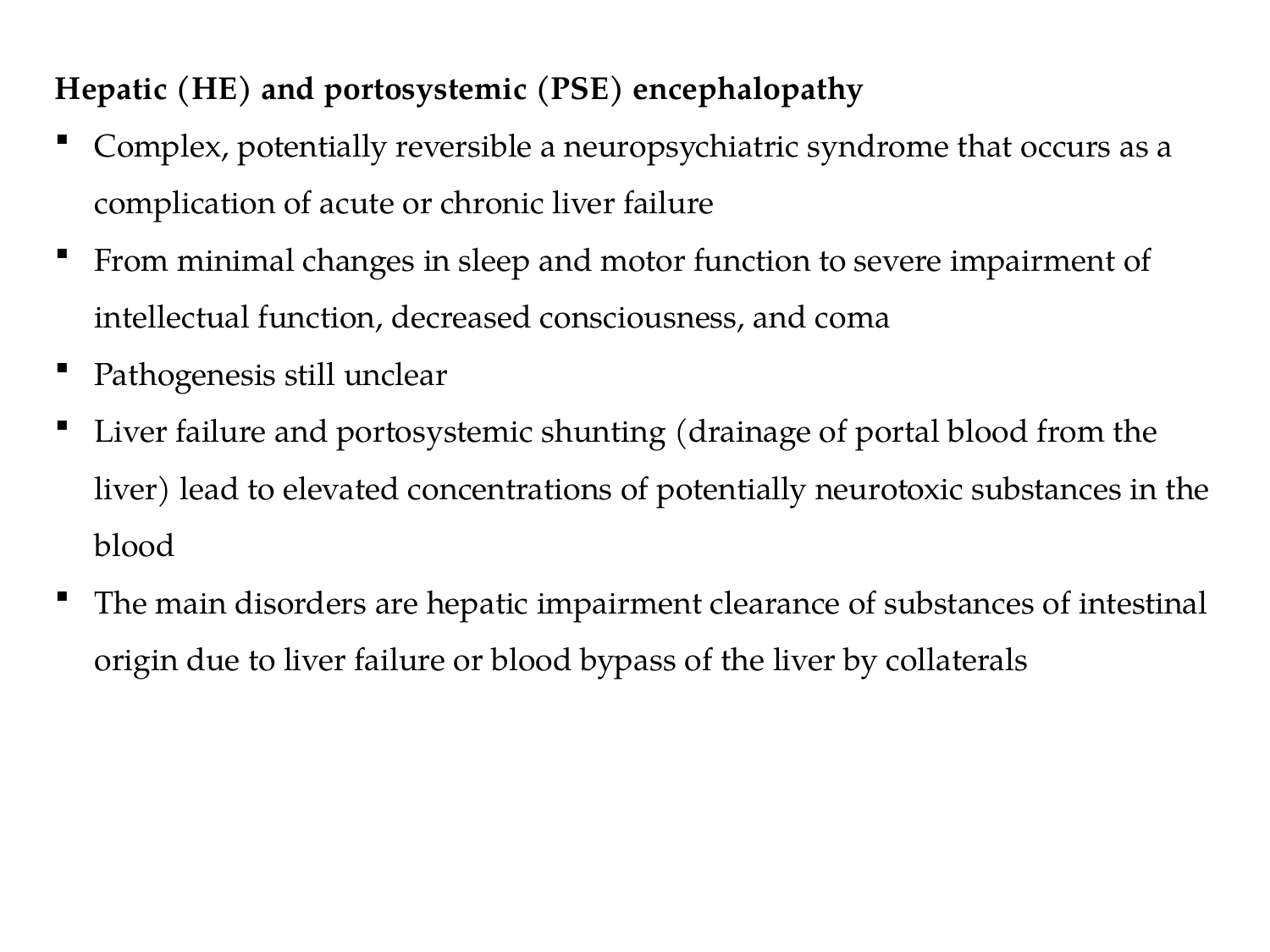

Hepatic (HE) and portosystemic (PSE) encephalopathy
Complex, potentially reversible a neuropsychiatric syndrome that occurs as a complication of acute or chronic liver failure
From minimal changes in sleep and motor function to severe impairment of intellectual function, decreased consciousness, and coma
Pathogenesis still unclear
Liver failure and portosystemic shunting (drainage of portal blood from the liver) lead to elevated concentrations of potentially neurotoxic substances in the blood
The main disorders are hepatic impairment clearance of substances of intestinal origin due to liver failure or blood bypass of the liver by collaterals